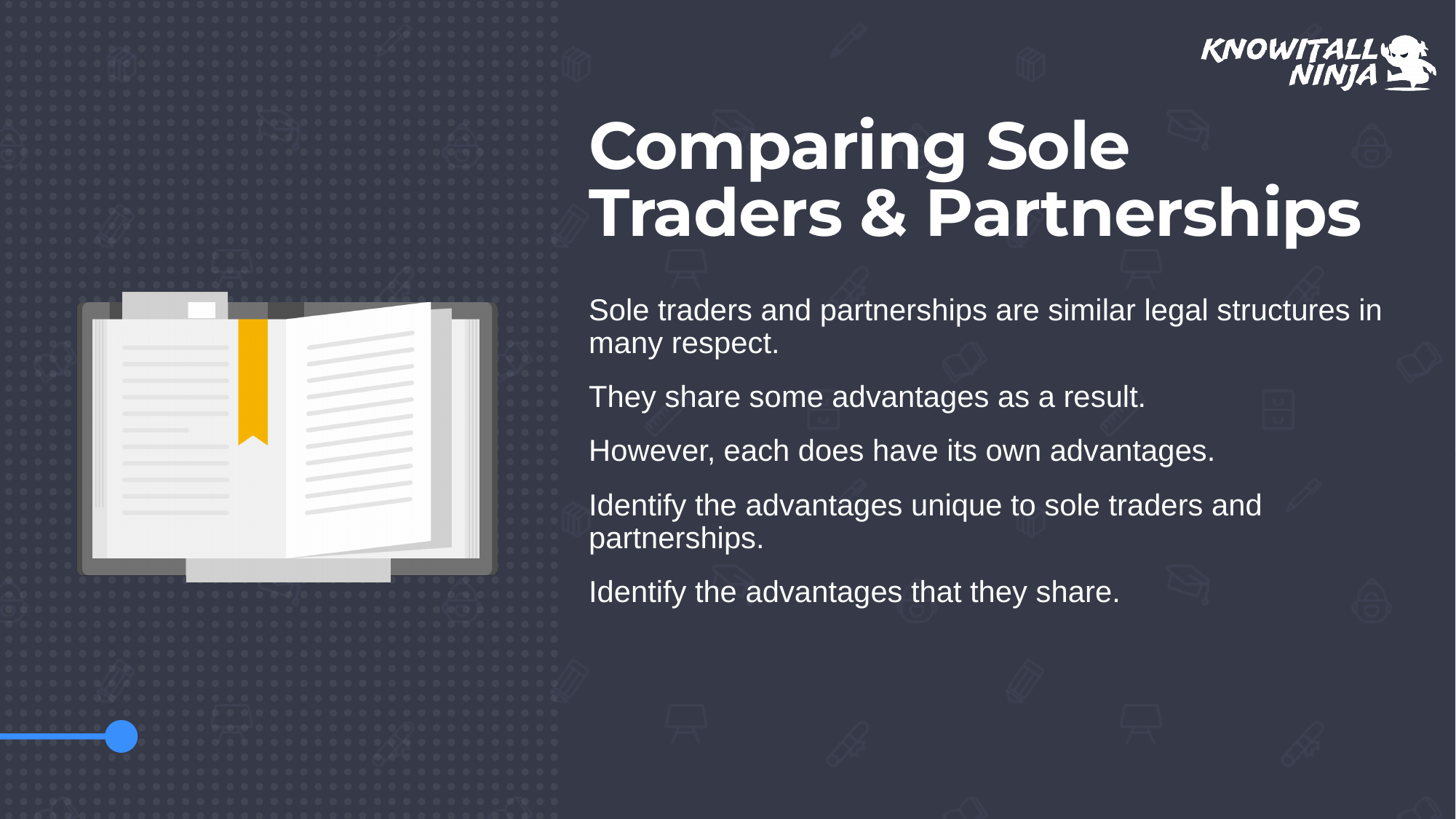

# Comparing Sole Traders & Partnerships
Sole traders and partnerships are similar legal structures in many respect.
They share some advantages as a result.
However, each does have its own advantages.
Identify the advantages unique to sole traders and partnerships.
Identify the advantages that they share.